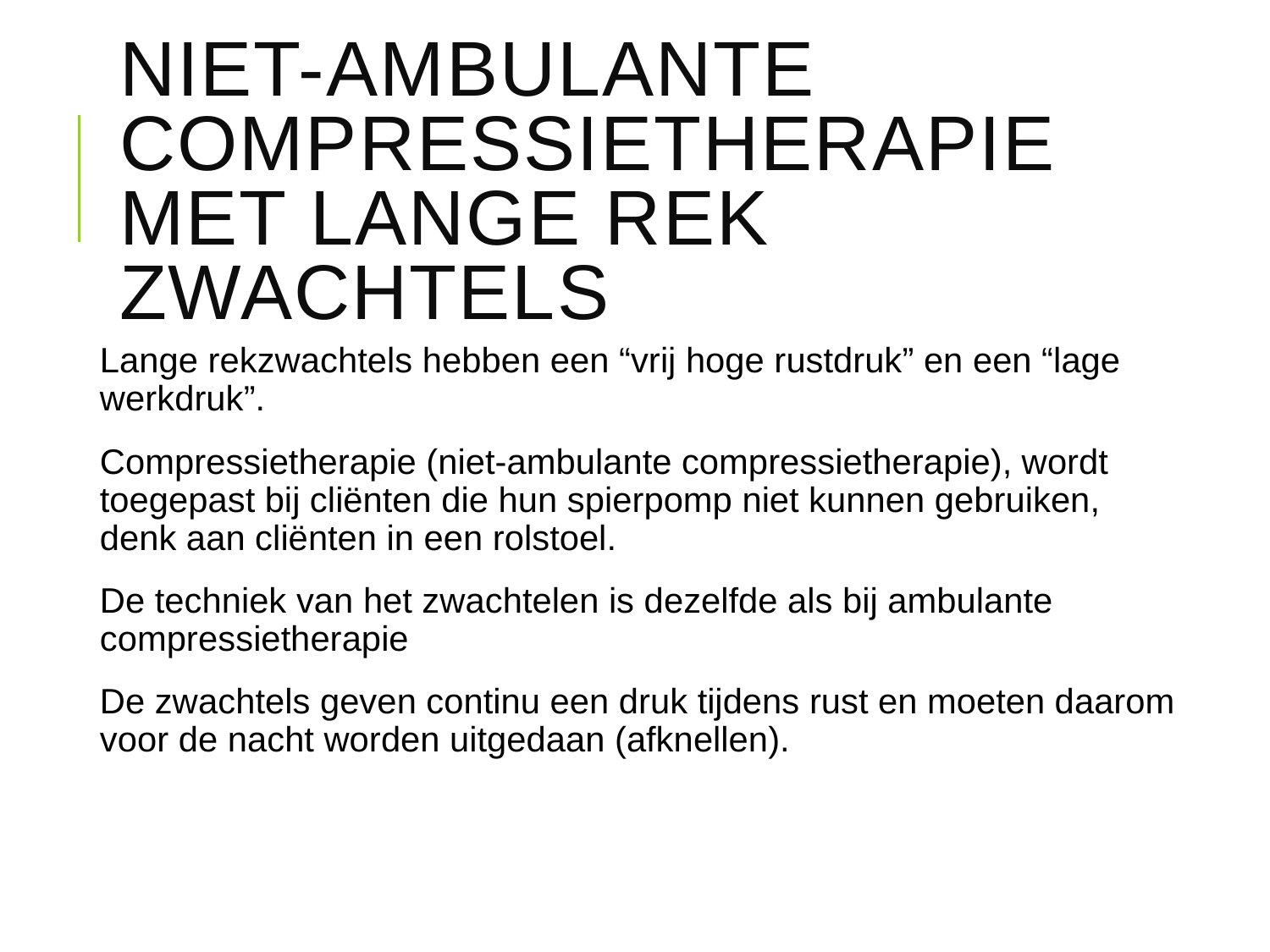

# Niet-ambulante compressietherapie met Lange rek zwachtels
Lange rekzwachtels hebben een “vrij hoge rustdruk” en een “lage werkdruk”.
Compressietherapie (niet-ambulante compressietherapie), wordt toegepast bij cliënten die hun spierpomp niet kunnen gebruiken, denk aan cliënten in een rolstoel.
De techniek van het zwachtelen is dezelfde als bij ambulante compressietherapie
De zwachtels geven continu een druk tijdens rust en moeten daarom voor de nacht worden uitgedaan (afknellen).